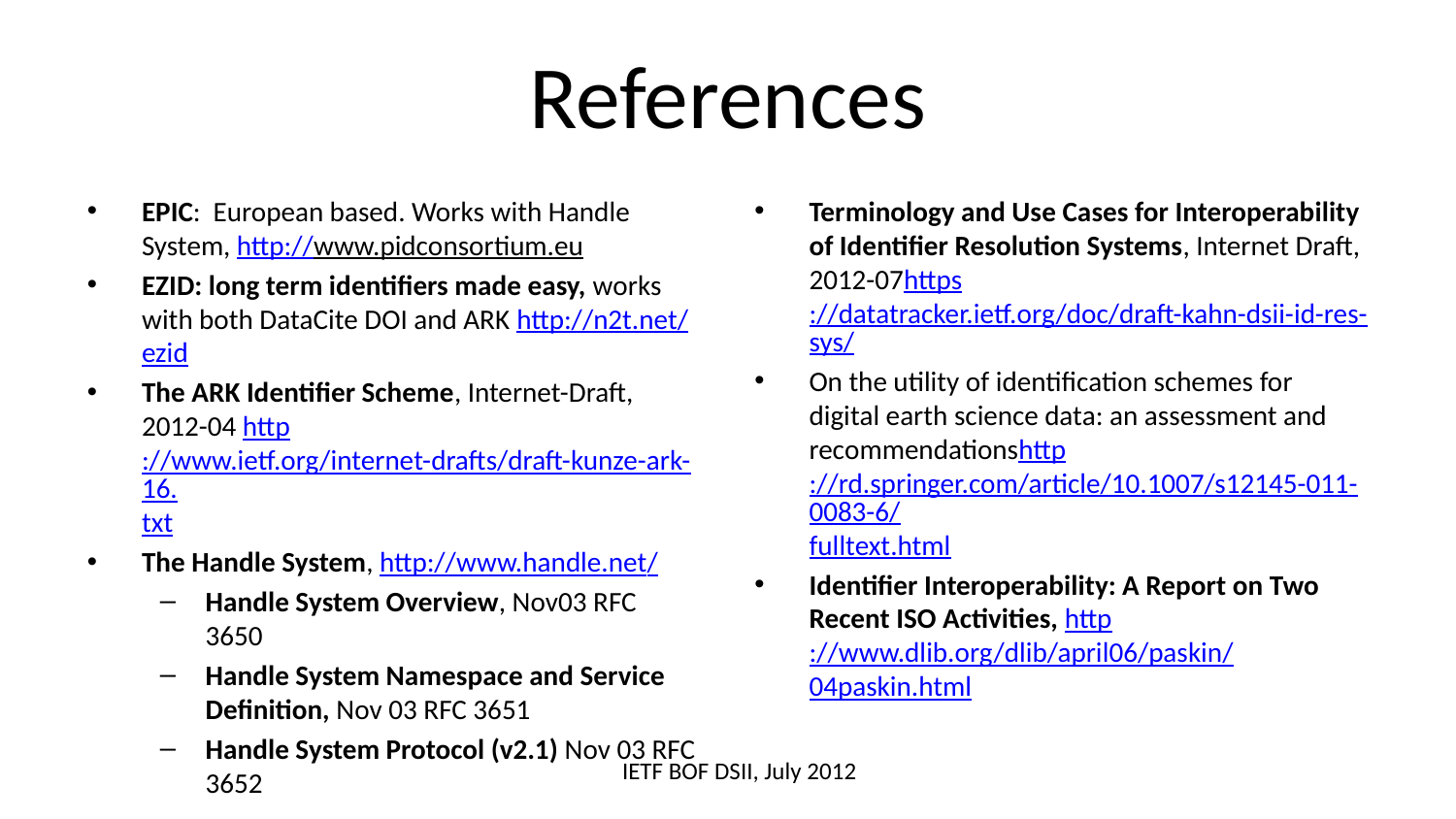

# References
EPIC:  European based. Works with Handle System, http://www.pidconsortium.eu
EZID: long term identifiers made easy, works with both DataCite DOI and ARK http://n2t.net/ezid
The ARK Identifier Scheme, Internet-Draft, 2012-04 http://www.ietf.org/internet-drafts/draft-kunze-ark-16.txt
The Handle System, http://www.handle.net/
Handle System Overview, Nov03 RFC 3650
Handle System Namespace and Service Definition, Nov 03 RFC 3651
Handle System Protocol (v2.1) Nov 03 RFC 3652

Terminology and Use Cases for Interoperability of Identifier Resolution Systems, Internet Draft, 2012-07https://datatracker.ietf.org/doc/draft-kahn-dsii-id-res-sys/
On the utility of identification schemes for digital earth science data: an assessment and recommendationshttp://rd.springer.com/article/10.1007/s12145-011-0083-6/fulltext.html
Identifier Interoperability: A Report on Two Recent ISO Activities, http://www.dlib.org/dlib/april06/paskin/04paskin.html